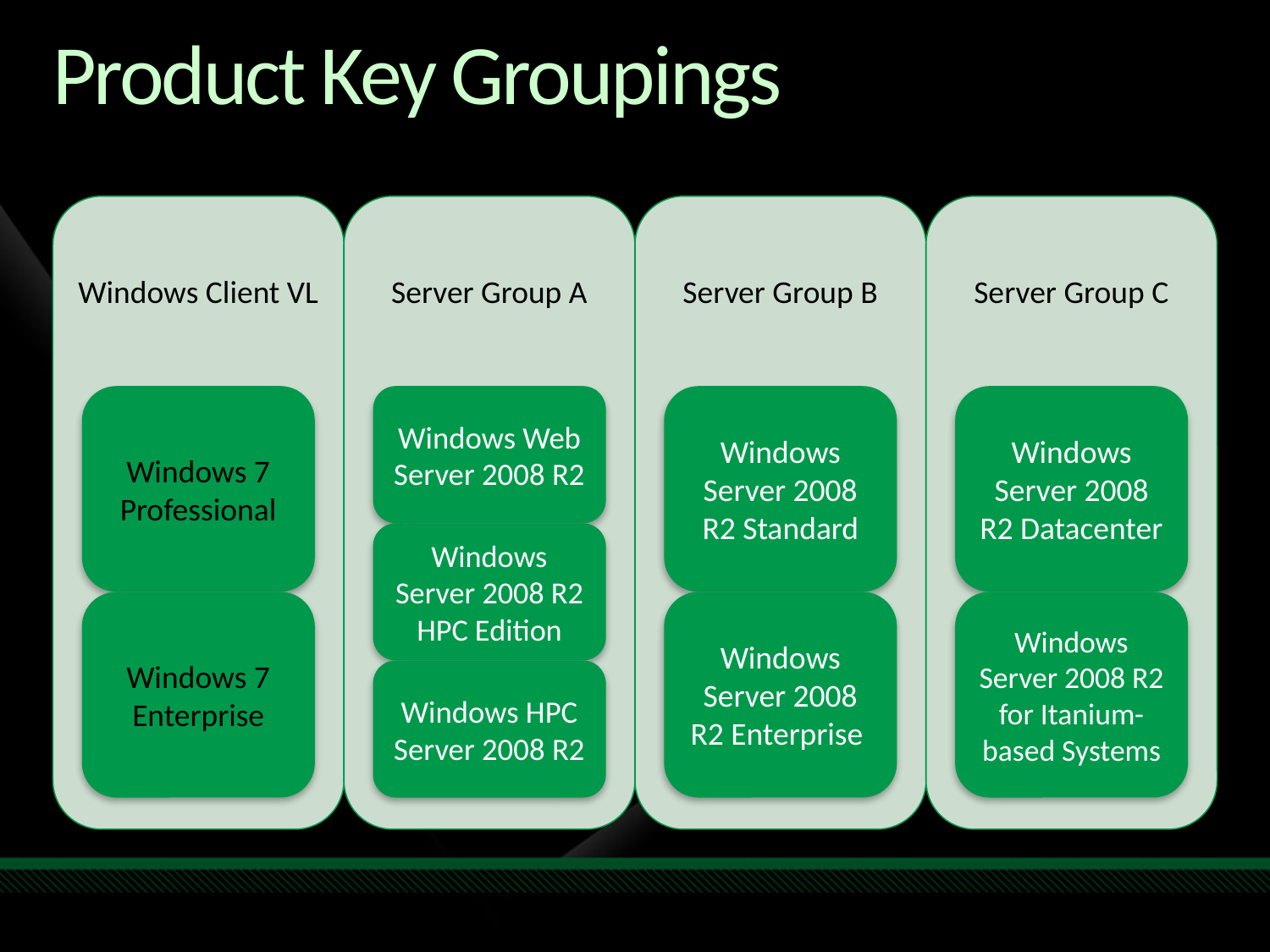

# Product Key Groupings
Windows Client VL
Server Group A
Server Group B
Server Group C
Windows 7 Professional
Windows 7 Enterprise
Windows Web Server 2008 R2
Windows Server 2008 R2 HPC Edition
Windows HPC Server 2008 R2
Windows Server 2008 R2 Standard
Windows Server 2008 R2 Enterprise
Windows Server 2008 R2 Datacenter
Windows Server 2008 R2 for Itanium-based Systems